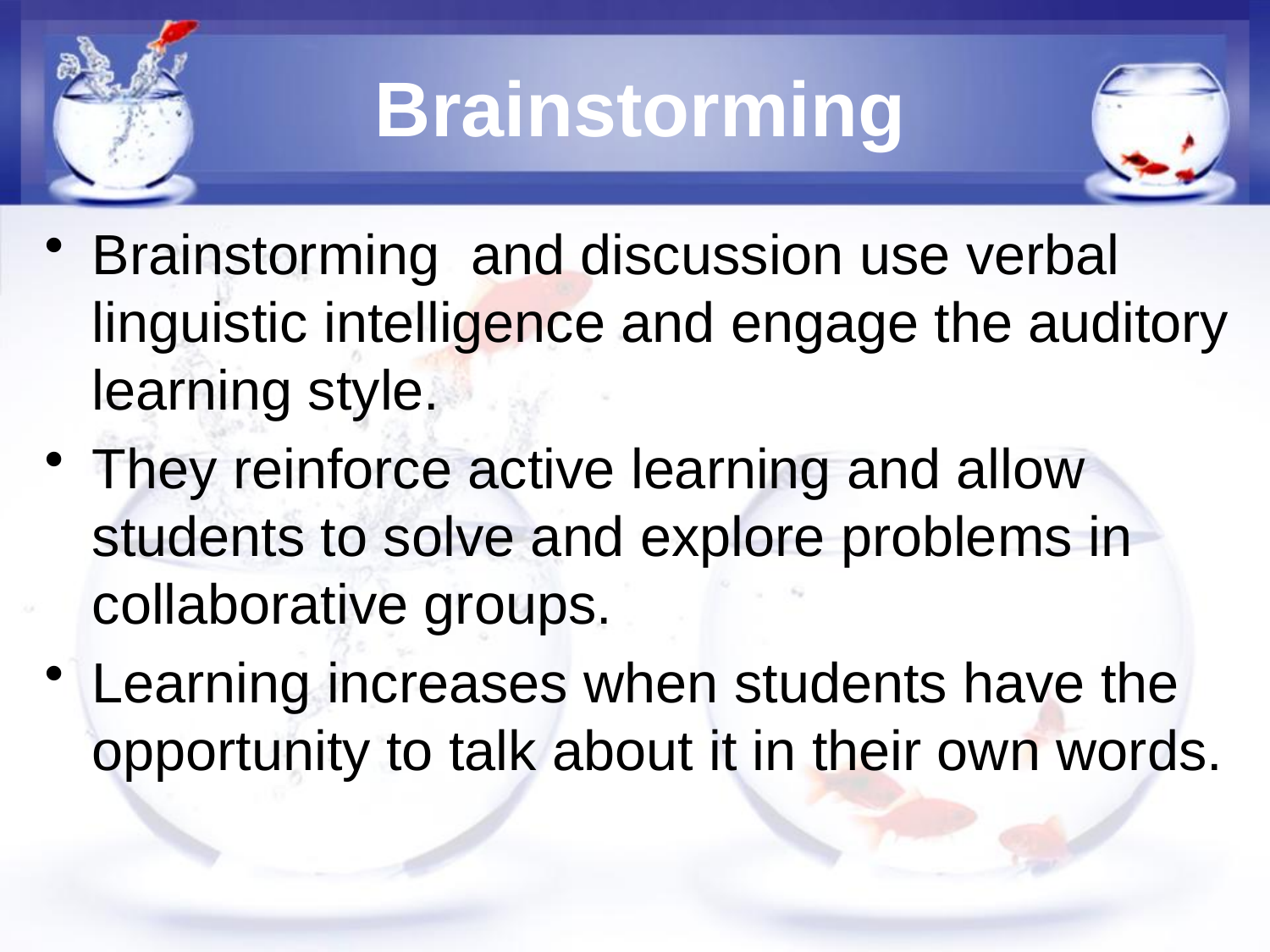

# Brainstorming
Brainstorming  and discussion use verbal linguistic intelligence and engage the auditory learning style.
They reinforce active learning and allow students to solve and explore problems in collaborative groups.
Learning increases when students have the opportunity to talk about it in their own words.